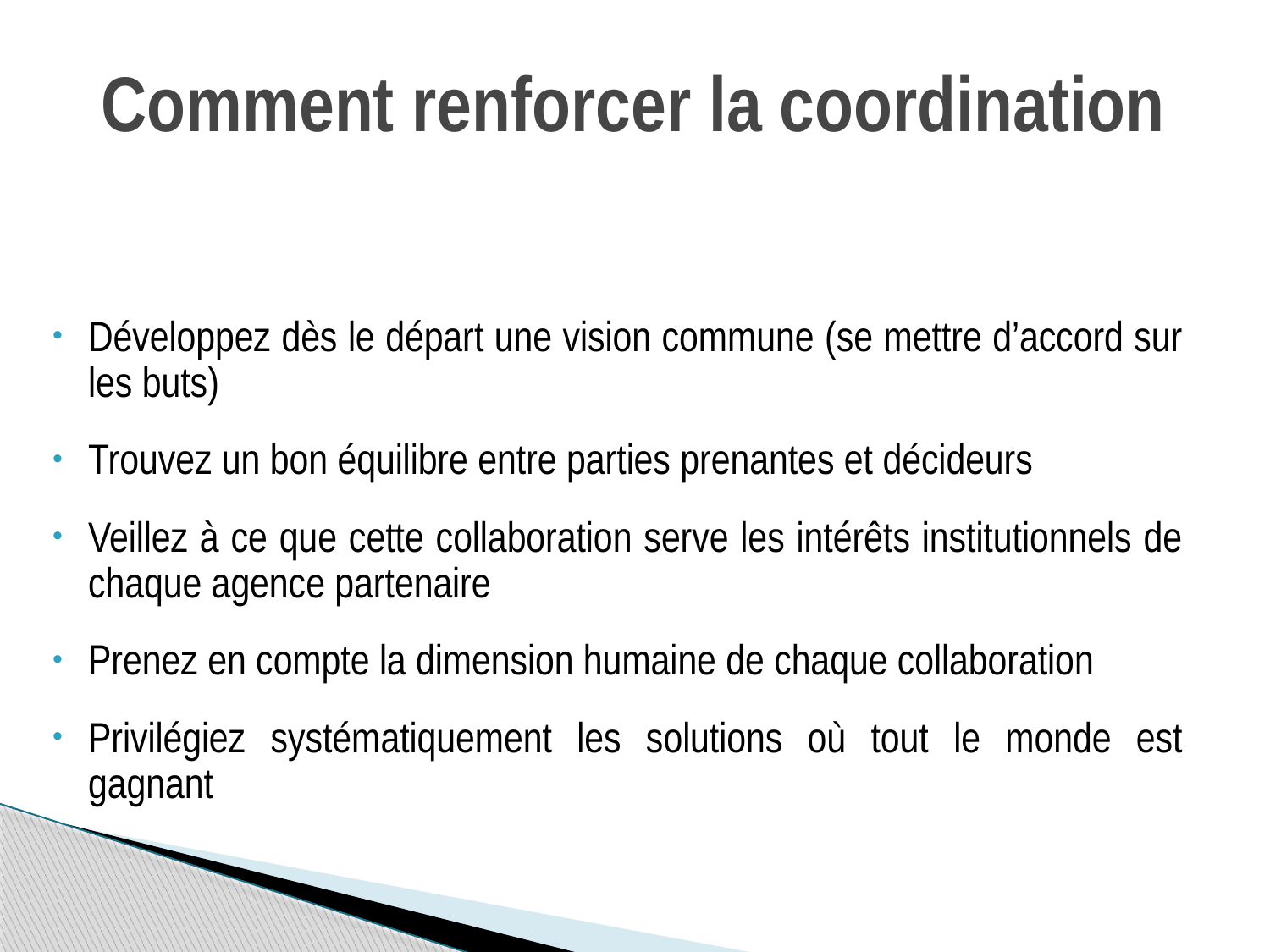

# Comment renforcer la coordination

Développez dès le départ une vision commune (se mettre d’accord sur les buts)
Trouvez un bon équilibre entre parties prenantes et décideurs
Veillez à ce que cette collaboration serve les intérêts institutionnels de chaque agence partenaire
Prenez en compte la dimension humaine de chaque collaboration
Privilégiez systématiquement les solutions où tout le monde est gagnant